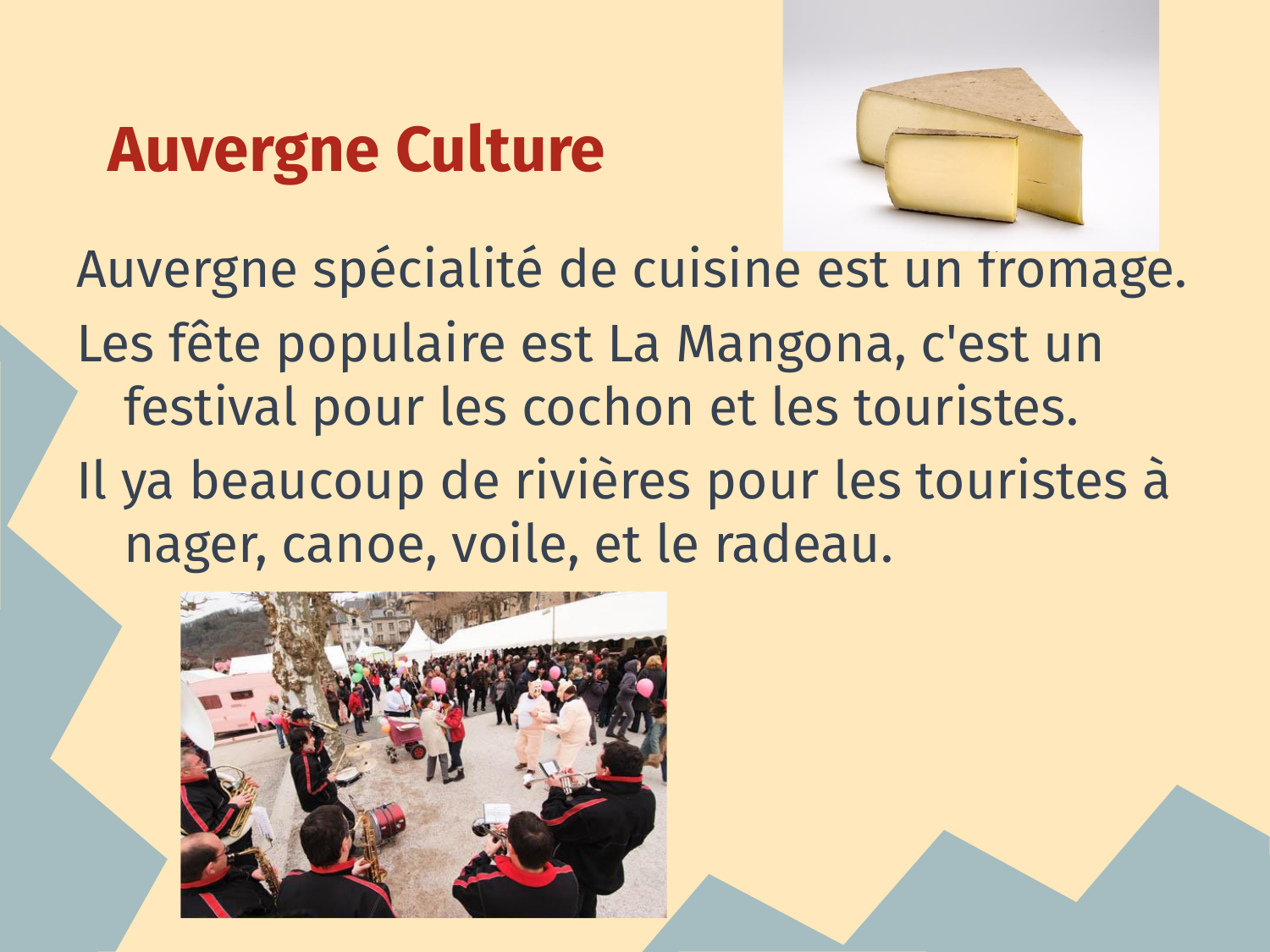

# Auvergne Culture
Auvergne spécialité de cuisine est un fromage.
Les fête populaire est La Mangona, c'est un festival pour les cochon et les touristes.
Il ya beaucoup de rivières pour les touristes à nager, canoe, voile, et le radeau.